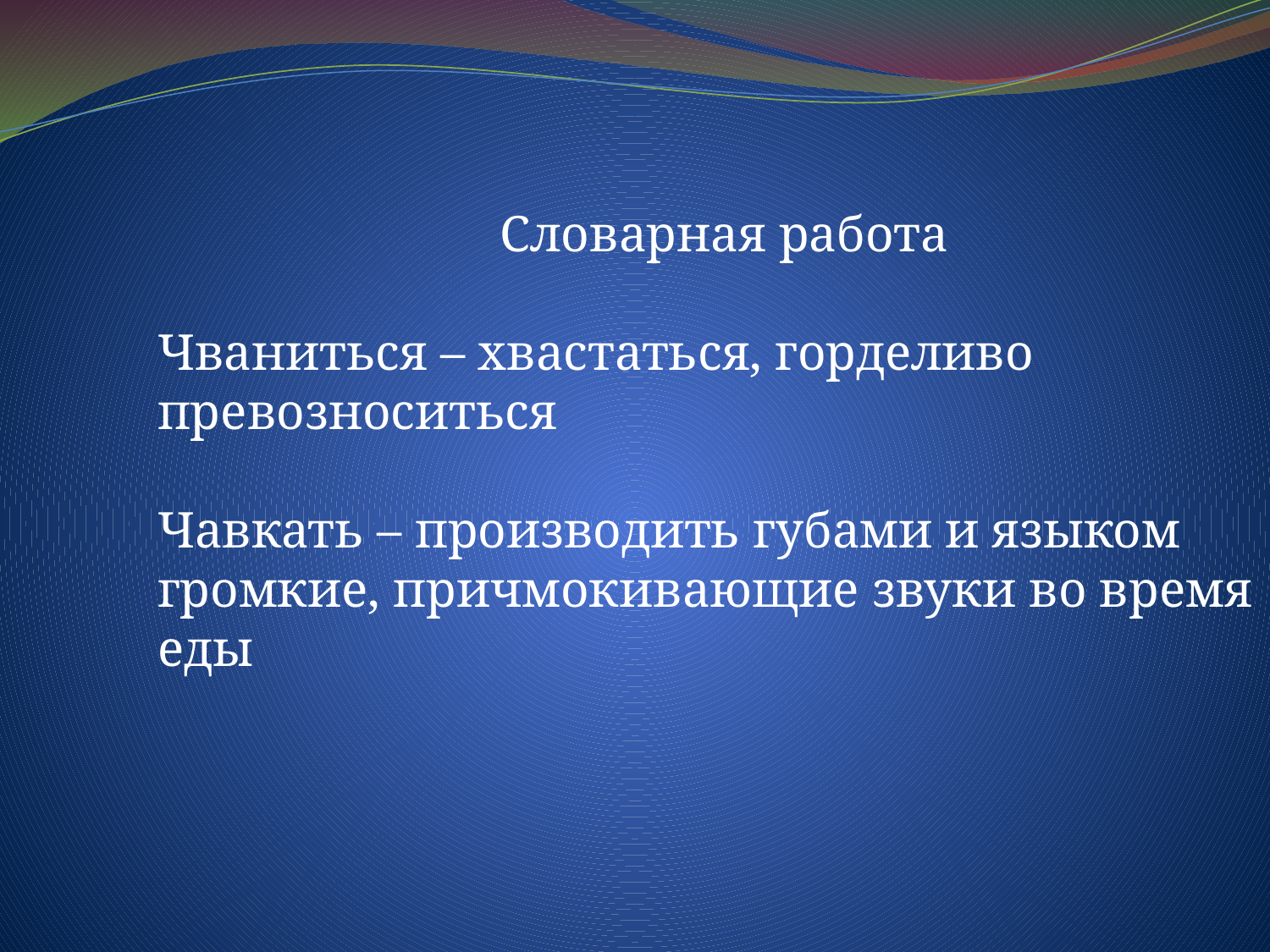

Словарная работа

Чваниться – хвастаться, горделиво превозноситься

Чавкать – производить губами и языком громкие, причмокивающие звуки во время еды